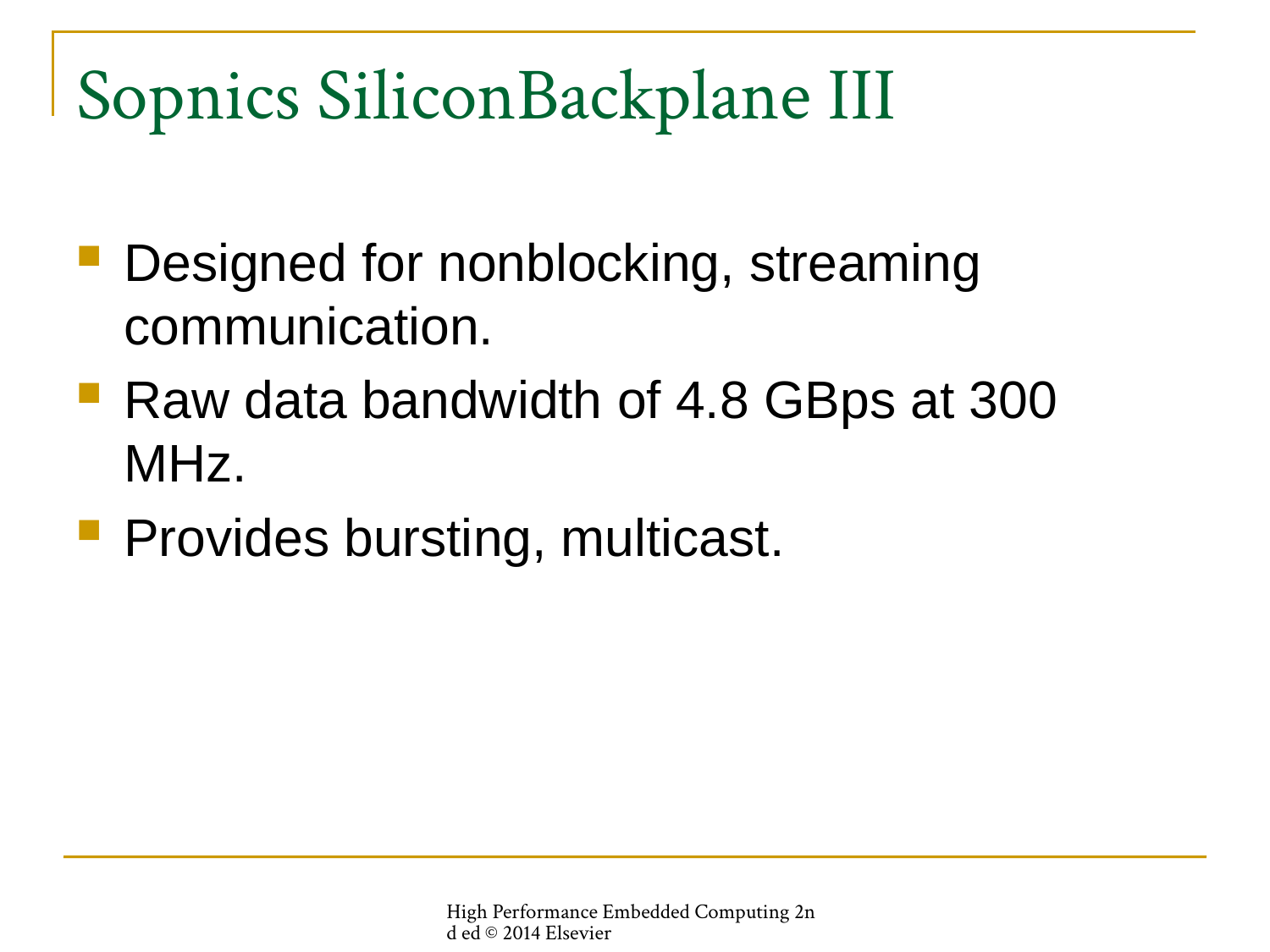

# Sopnics SiliconBackplane III
Designed for nonblocking, streaming communication.
Raw data bandwidth of 4.8 GBps at 300 MHz.
Provides bursting, multicast.
High Performance Embedded Computing 2nd ed © 2014 Elsevier